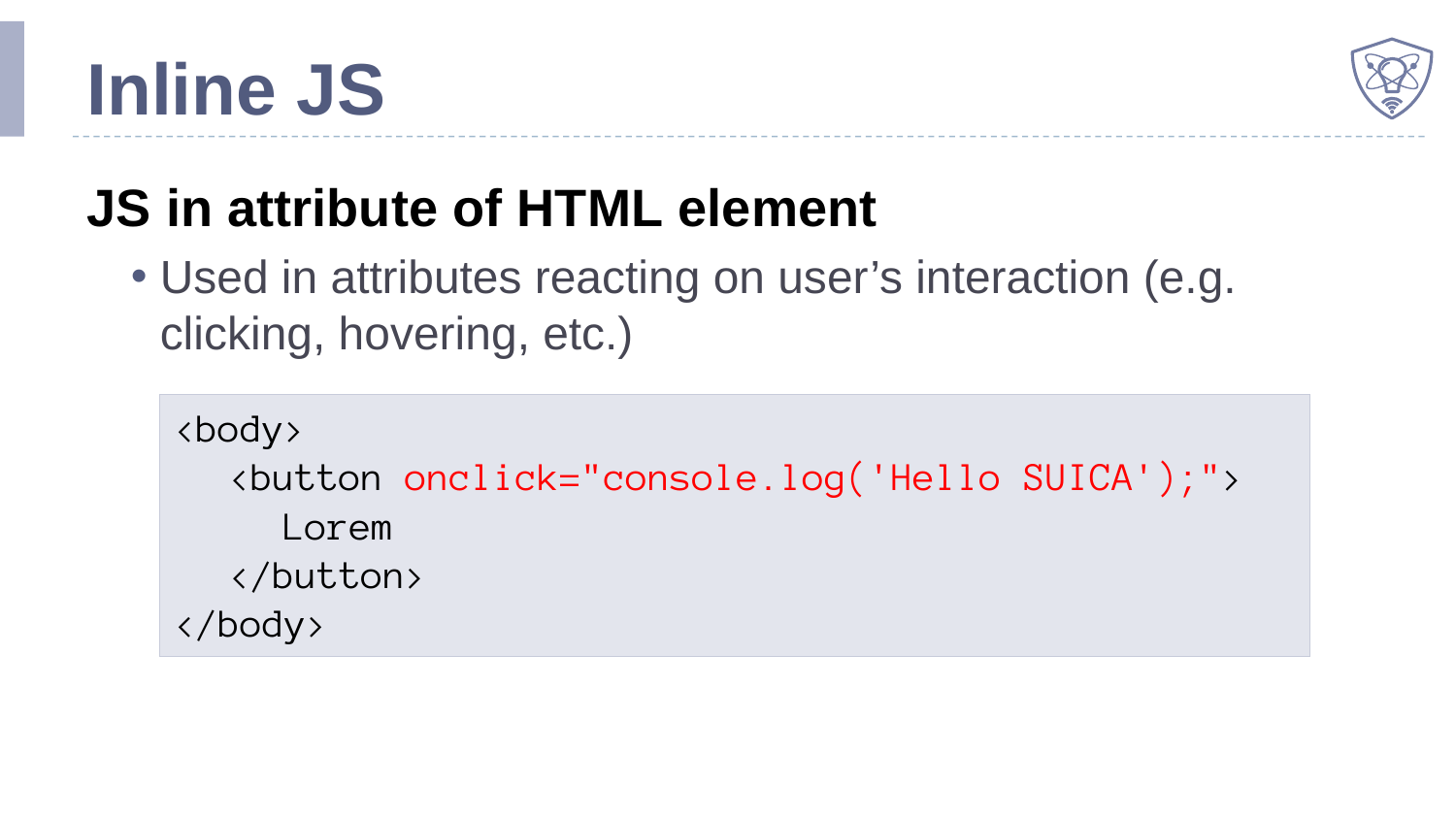

# Inline JS
JS in attribute of HTML element
Used in attributes reacting on user’s interaction (e.g. clicking, hovering, etc.)
<body>
	<button onclick="console.log('Hello SUICA');">
		Lorem
	</button>
</body>